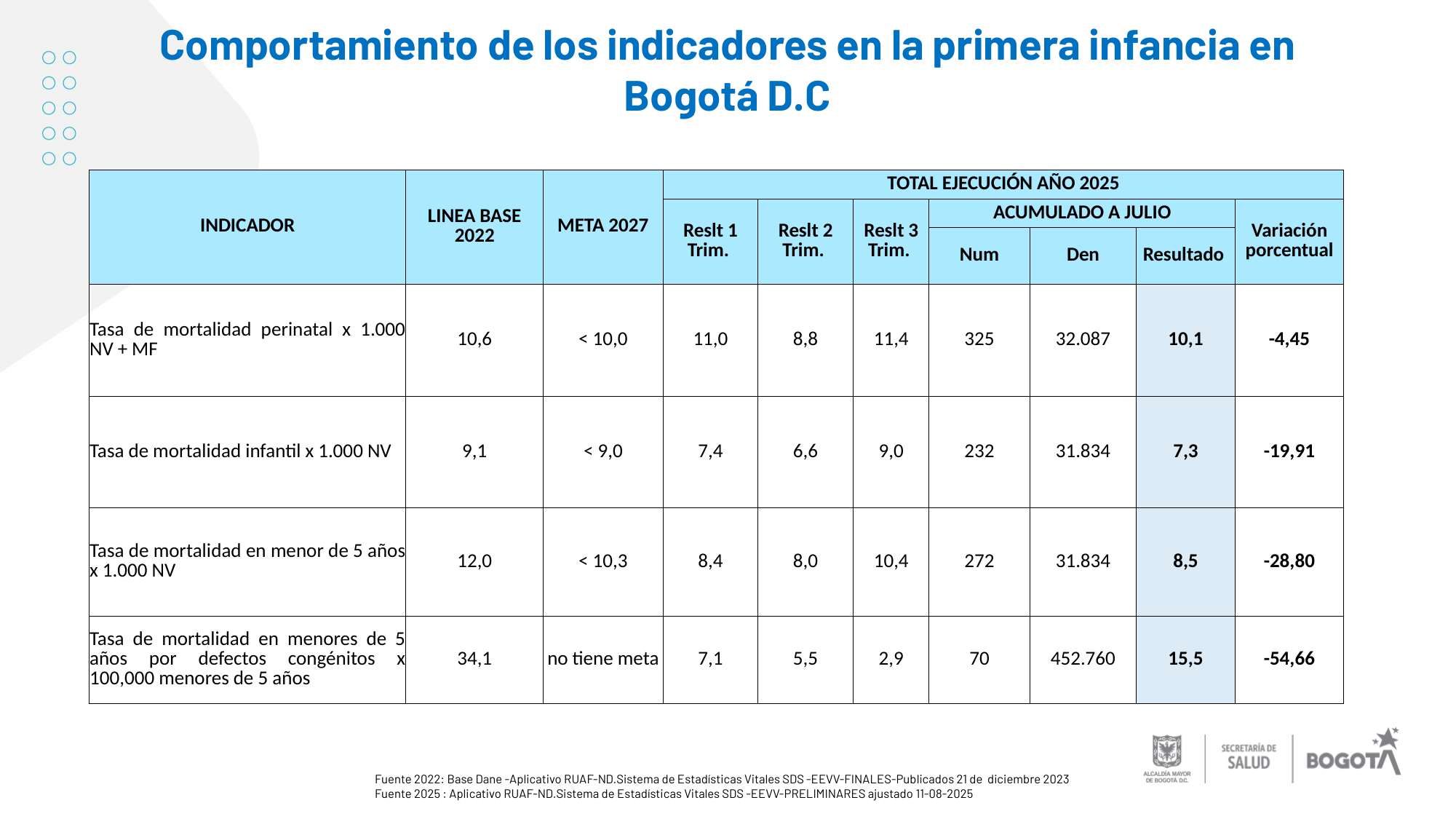

Comportamiento de los indicadores en la primera infancia en Bogotá D.C
| INDICADOR | LINEA BASE 2022 | META 2027 | TOTAL EJECUCIÓN AÑO 2025 |  |  |  |  |  |  |
| --- | --- | --- | --- | --- | --- | --- | --- | --- | --- |
|  |  |  | Reslt 1 Trim. | Reslt 2 Trim. | Reslt 3 Trim. | ACUMULADO A JULIO |  |  | Variación porcentual |
|  |  |  |  |  |  | Num | Den | Resultado |  |
| Tasa de mortalidad perinatal x 1.000 NV + MF | 10,6 | < 10,0 | 11,0 | 8,8 | 11,4 | 325 | 32.087 | 10,1 | -4,45 |
| Tasa de mortalidad infantil x 1.000 NV | 9,1 | < 9,0 | 7,4 | 6,6 | 9,0 | 232 | 31.834 | 7,3 | -19,91 |
| Tasa de mortalidad en menor de 5 años x 1.000 NV | 12,0 | < 10,3 | 8,4 | 8,0 | 10,4 | 272 | 31.834 | 8,5 | -28,80 |
| Tasa de mortalidad en menores de 5 años por defectos congénitos x 100,000 menores de 5 años | 34,1 | no tiene meta | 7,1 | 5,5 | 2,9 | 70 | 452.760 | 15,5 | -54,66 |
Fuente 2022: Base Dane -Aplicativo RUAF-ND.Sistema de Estadísticas Vitales SDS -EEVV-FINALES-Publicados 21 de  diciembre 2023
Fuente 2025 : Aplicativo RUAF-ND.Sistema de Estadísticas Vitales SDS -EEVV-PRELIMINARES ajustado 11-08-2025